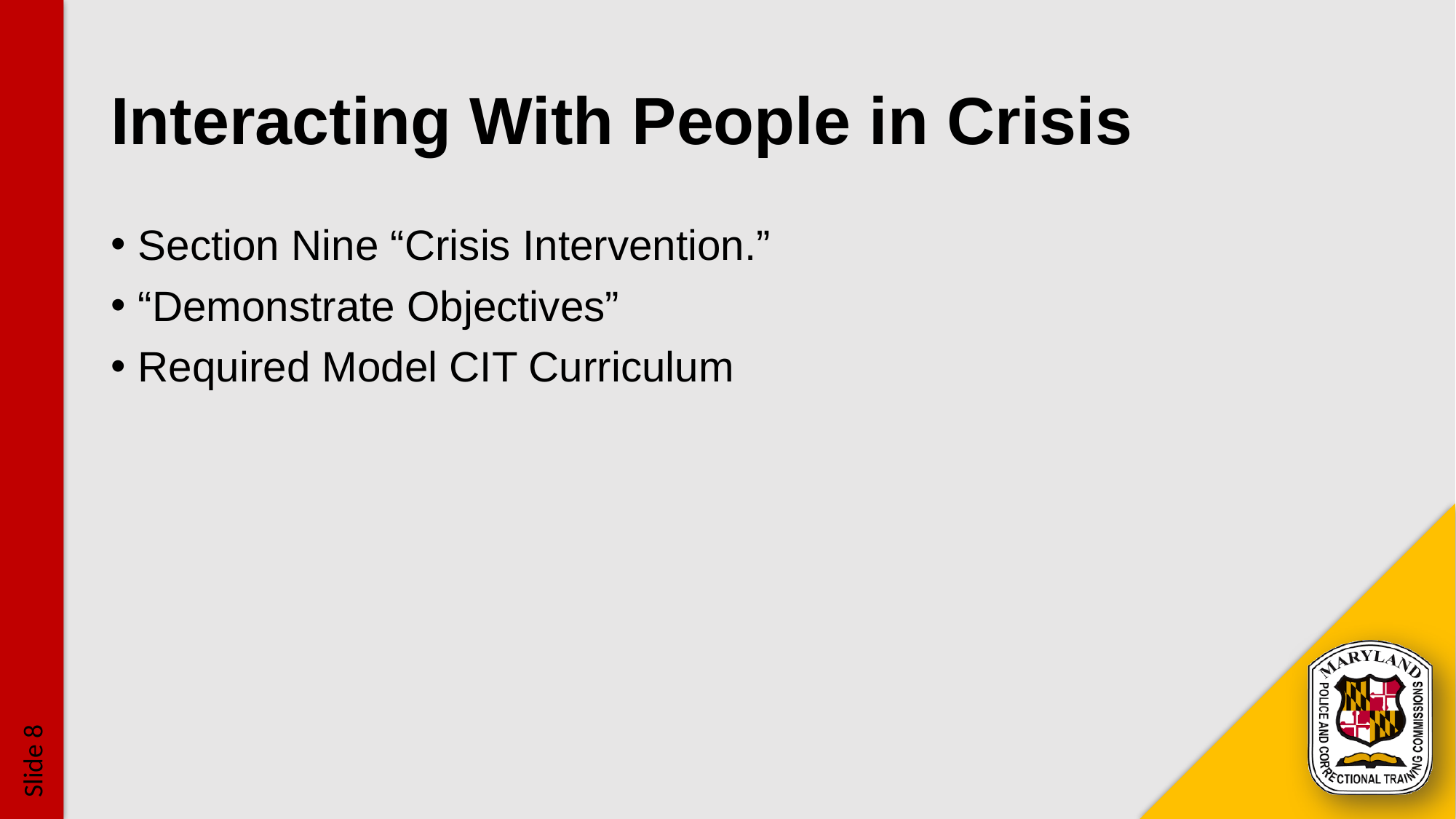

# Interacting With People in Crisis
Section Nine “Crisis Intervention.”
“Demonstrate Objectives”
Required Model CIT Curriculum